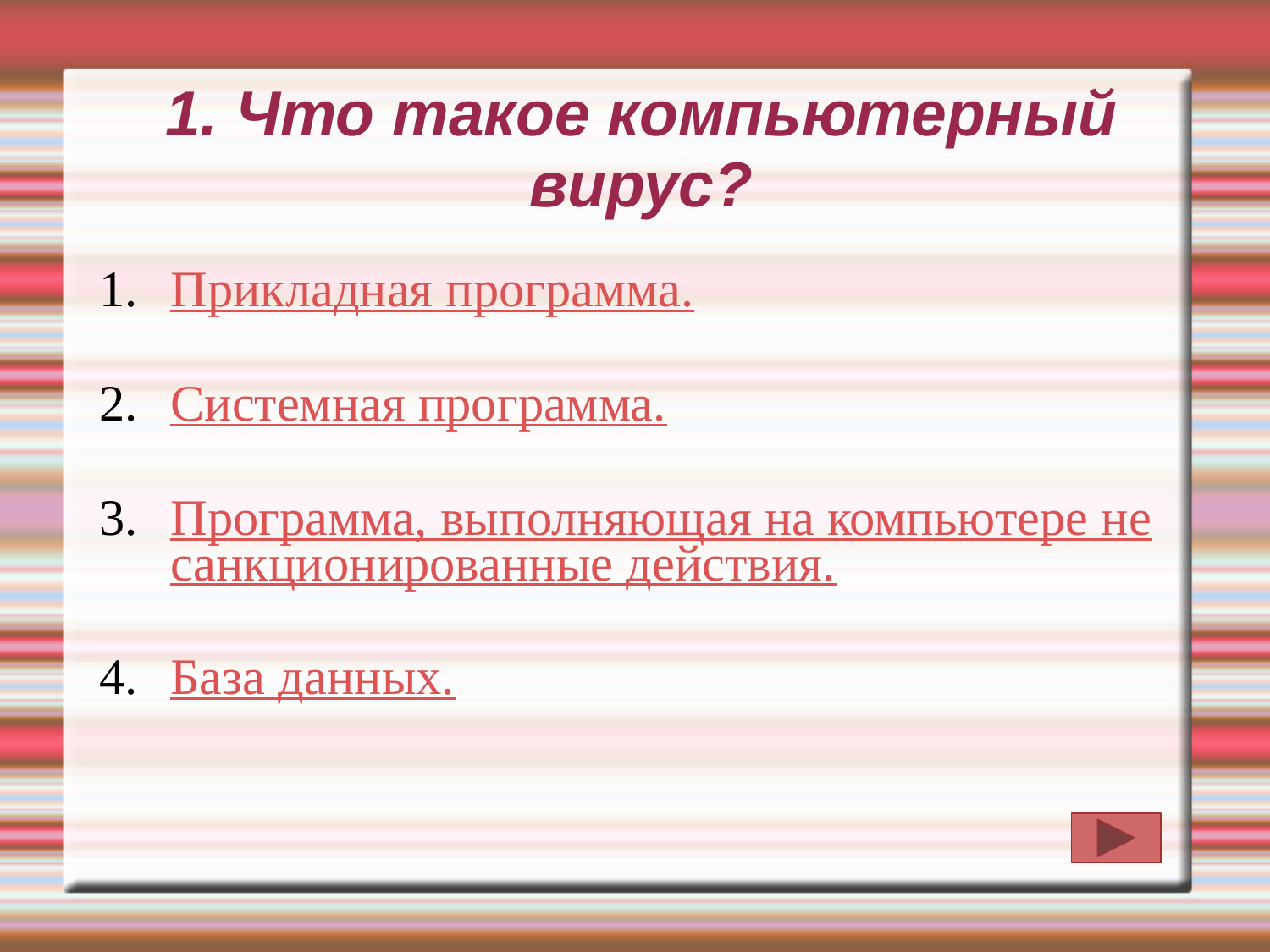

# 1. Что такое компьютерный вирус?
Прикладная программа.

Системная программа.

Программа, выполняющая на компьютере несанкционированные действия.

База данных.